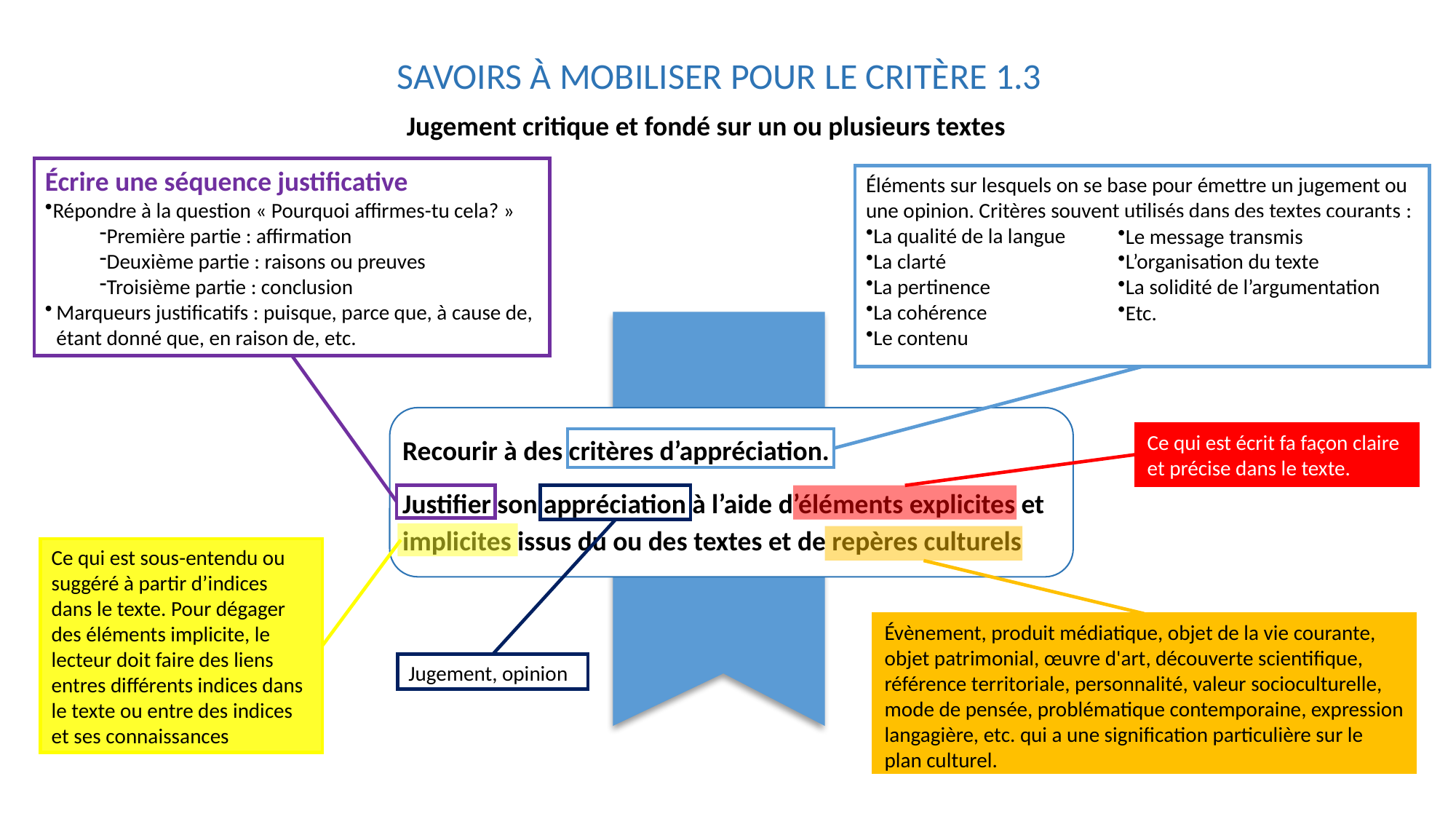

SAVOIRS À MOBILISER POUR LE CRITÈRE 1.3

Jugement critique et fondé sur un ou plusieurs textes
Écrire une séquence justificative
Répondre à la question « Pourquoi affirmes-tu cela? »
Première partie : affirmation
Deuxième partie : raisons ou preuves
Troisième partie : conclusion
Marqueurs justificatifs : puisque, parce que, à cause de, étant donné que, en raison de, etc.

Éléments sur lesquels on se base pour émettre un jugement ou une opinion. Critères souvent utilisés dans des textes courants :
La qualité de la langue
La clarté
La pertinence
La cohérence
Le contenu

Le message transmis
L’organisation du texte
La solidité de l’argumentation
Etc.

Recourir à des critères d’appréciation.
Justifier son appréciation à l’aide d’éléments explicites et implicites issus du ou des textes et de repères culturels
Ce qui est écrit fa façon claire et précise dans le texte.

Ce qui est sous-entendu ou suggéré à partir d’indices dans le texte. Pour dégager des éléments implicite, le lecteur doit faire des liens entres différents indices dans le texte ou entre des indices et ses connaissances
Évènement, produit médiatique, objet de la vie courante, objet patrimonial, œuvre d'art, découverte scientifique, référence territoriale, personnalité, valeur socioculturelle, mode de pensée, problématique contemporaine, expression langagière, etc. qui a une signification particulière sur le plan culturel.

Jugement, opinion